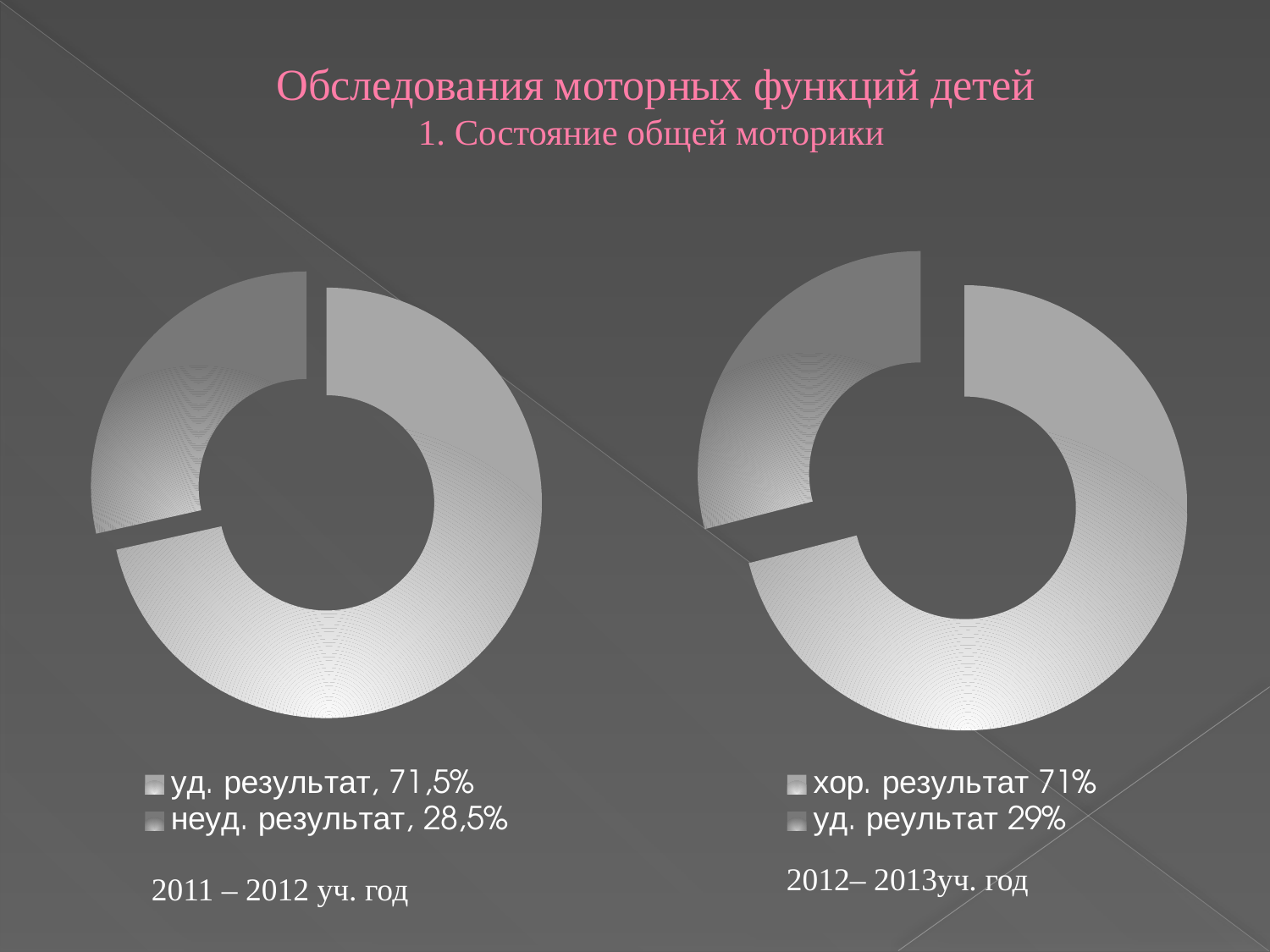

# Обследования моторных функций детей 1. Состояние общей моторики

### Chart

| Category | Столбец1 |
|---|---|
| уд. результат, 71,5% | 71.5 |
| неуд. результат, 28,5% | 28.5 |
|  | 0.0 |
| 2011 - 2012 уч. Год | 0.0 |

### Chart

| Category | Продажи |
|---|---|
| хор. результат 71% | 71.0 |
| уд. реультат 29% | 29.0 |
2012– 2013уч. год
2011 – 2012 уч. год